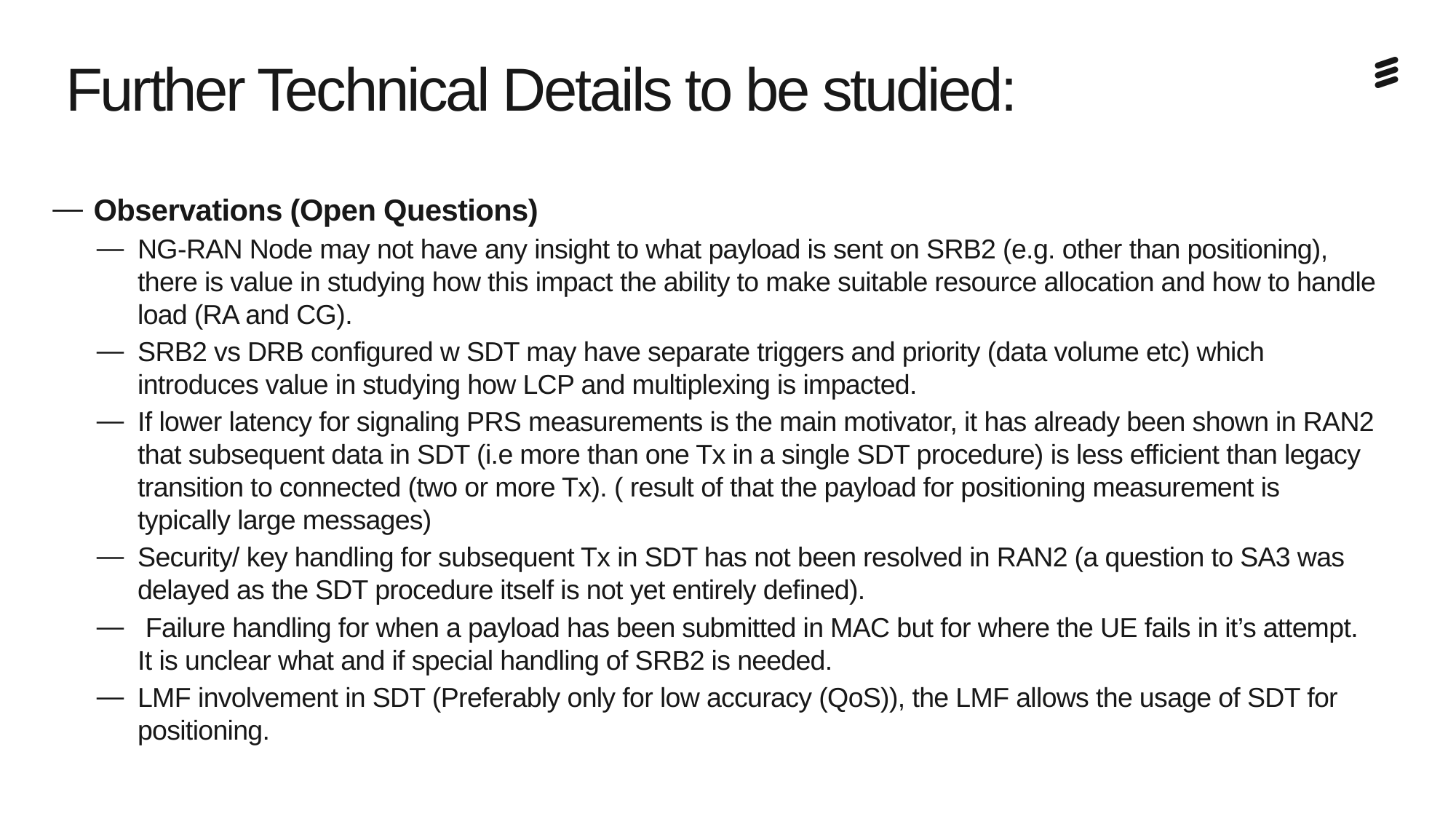

# Further Technical Details to be studied:
Observations (Open Questions)
NG-RAN Node may not have any insight to what payload is sent on SRB2 (e.g. other than positioning), there is value in studying how this impact the ability to make suitable resource allocation and how to handle load (RA and CG).
SRB2 vs DRB configured w SDT may have separate triggers and priority (data volume etc) which introduces value in studying how LCP and multiplexing is impacted.
If lower latency for signaling PRS measurements is the main motivator, it has already been shown in RAN2 that subsequent data in SDT (i.e more than one Tx in a single SDT procedure) is less efficient than legacy transition to connected (two or more Tx). ( result of that the payload for positioning measurement is typically large messages)
Security/ key handling for subsequent Tx in SDT has not been resolved in RAN2 (a question to SA3 was delayed as the SDT procedure itself is not yet entirely defined).
 Failure handling for when a payload has been submitted in MAC but for where the UE fails in it’s attempt. It is unclear what and if special handling of SRB2 is needed.
LMF involvement in SDT (Preferably only for low accuracy (QoS)), the LMF allows the usage of SDT for positioning.